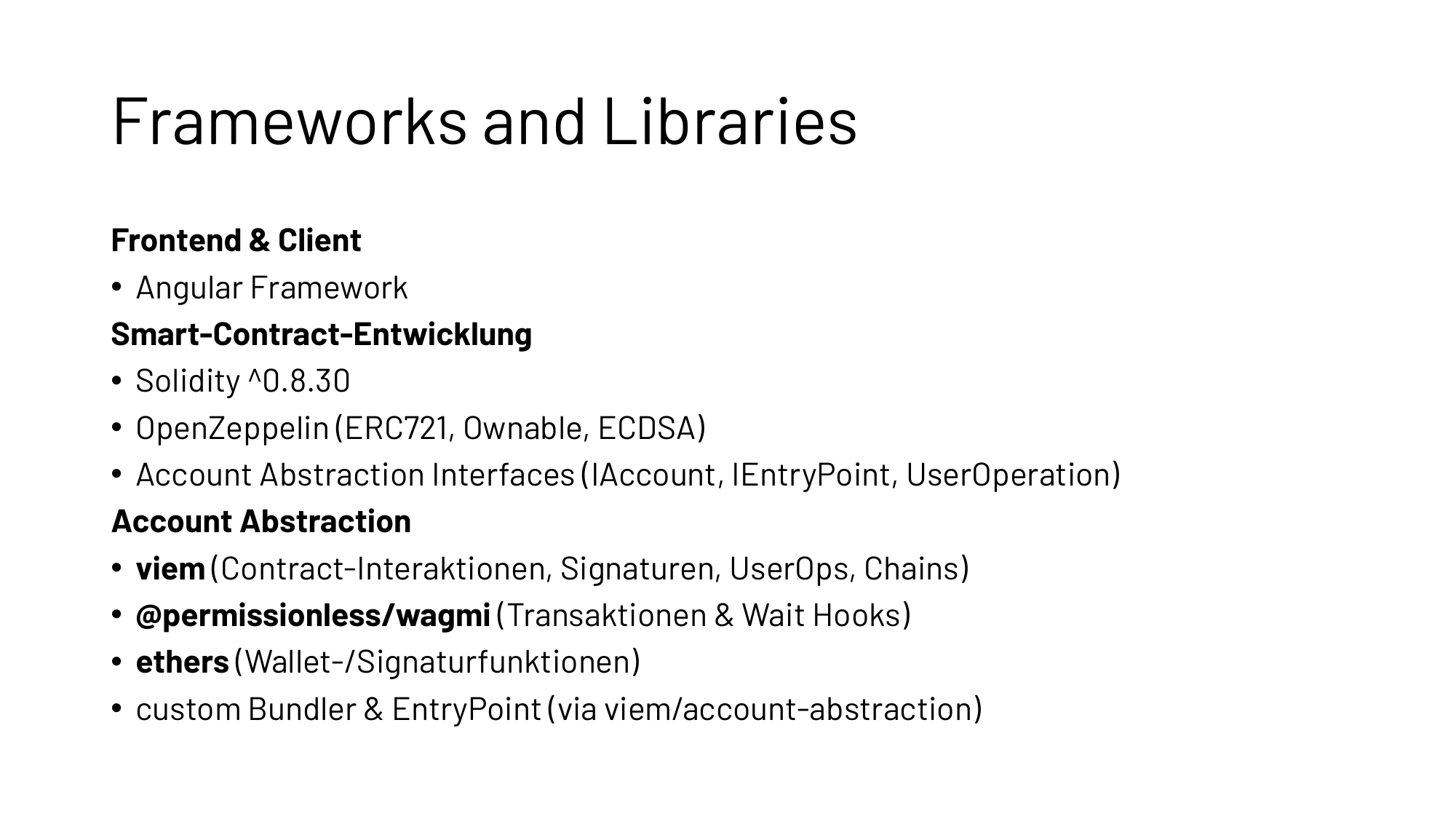

# Frameworks and Libraries
Frontend & Client
Angular Framework
Smart-Contract-Entwicklung
Solidity ^0.8.30
OpenZeppelin (ERC721, Ownable, ECDSA)
Account Abstraction Interfaces (IAccount, IEntryPoint, UserOperation)
Account Abstraction
viem (Contract-Interaktionen, Signaturen, UserOps, Chains)
@permissionless/wagmi (Transaktionen & Wait Hooks)
ethers (Wallet-/Signaturfunktionen)
custom Bundler & EntryPoint (via viem/account-abstraction)